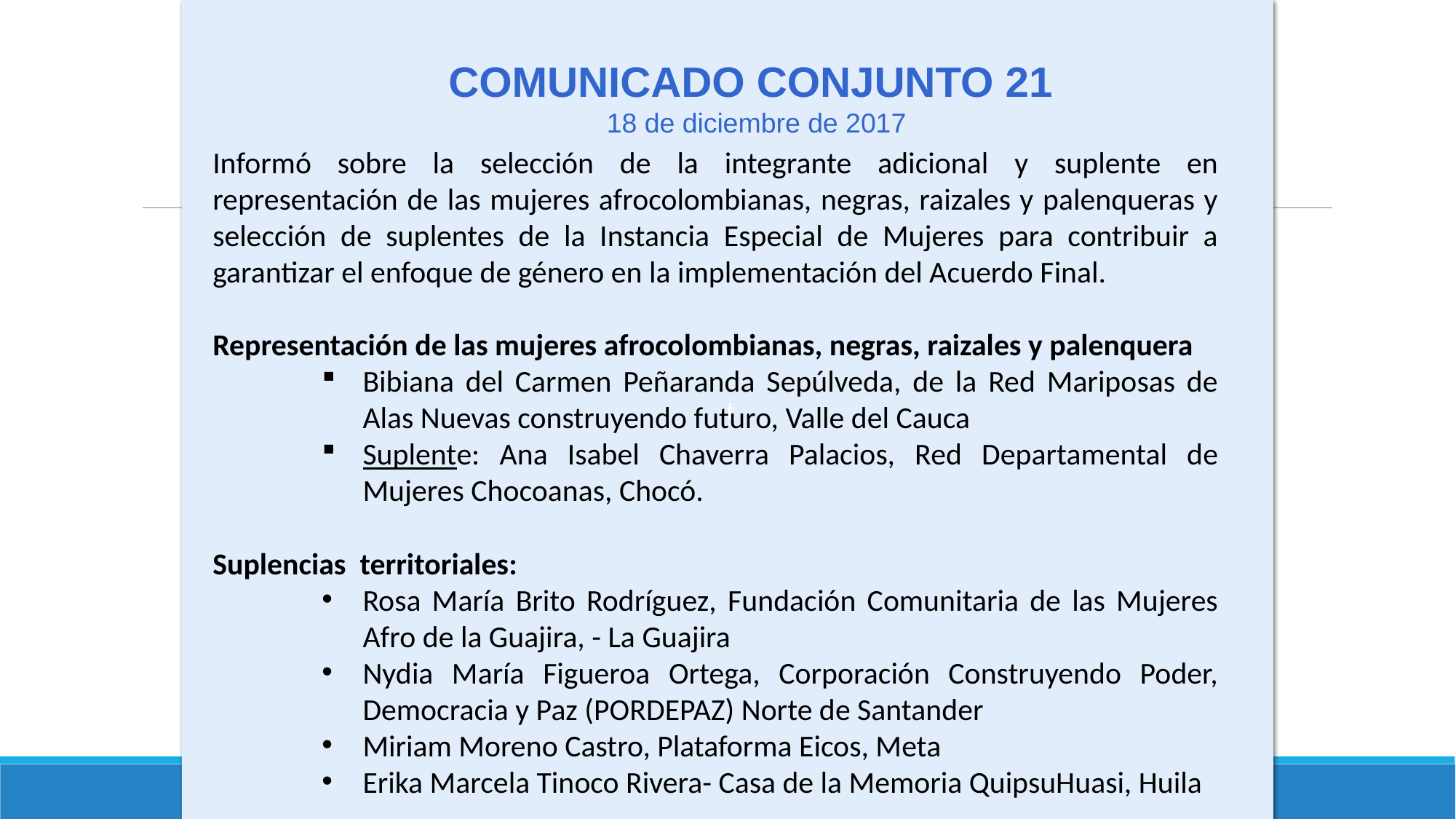

t
COMUNICADO CONJUNTO 21
18 de diciembre de 2017
Informó sobre la selección de la integrante adicional y suplente en representación de las mujeres afrocolombianas, negras, raizales y palenqueras y selección de suplentes de la Instancia Especial de Mujeres para contribuir a garantizar el enfoque de género en la implementación del Acuerdo Final.

Representación de las mujeres afrocolombianas, negras, raizales y palenquera
Bibiana del Carmen Peñaranda Sepúlveda, de la Red Mariposas de Alas Nuevas construyendo futuro, Valle del Cauca
Suplente: Ana Isabel Chaverra Palacios, Red Departamental de Mujeres Chocoanas, Chocó.

Suplencias  territoriales:
Rosa María Brito Rodríguez, Fundación Comunitaria de las Mujeres Afro de la Guajira, - La Guajira
Nydia María Figueroa Ortega, Corporación Construyendo Poder, Democracia y Paz (PORDEPAZ) Norte de Santander
Miriam Moreno Castro, Plataforma Eicos, Meta
Erika Marcela Tinoco Rivera- Casa de la Memoria QuipsuHuasi, Huila